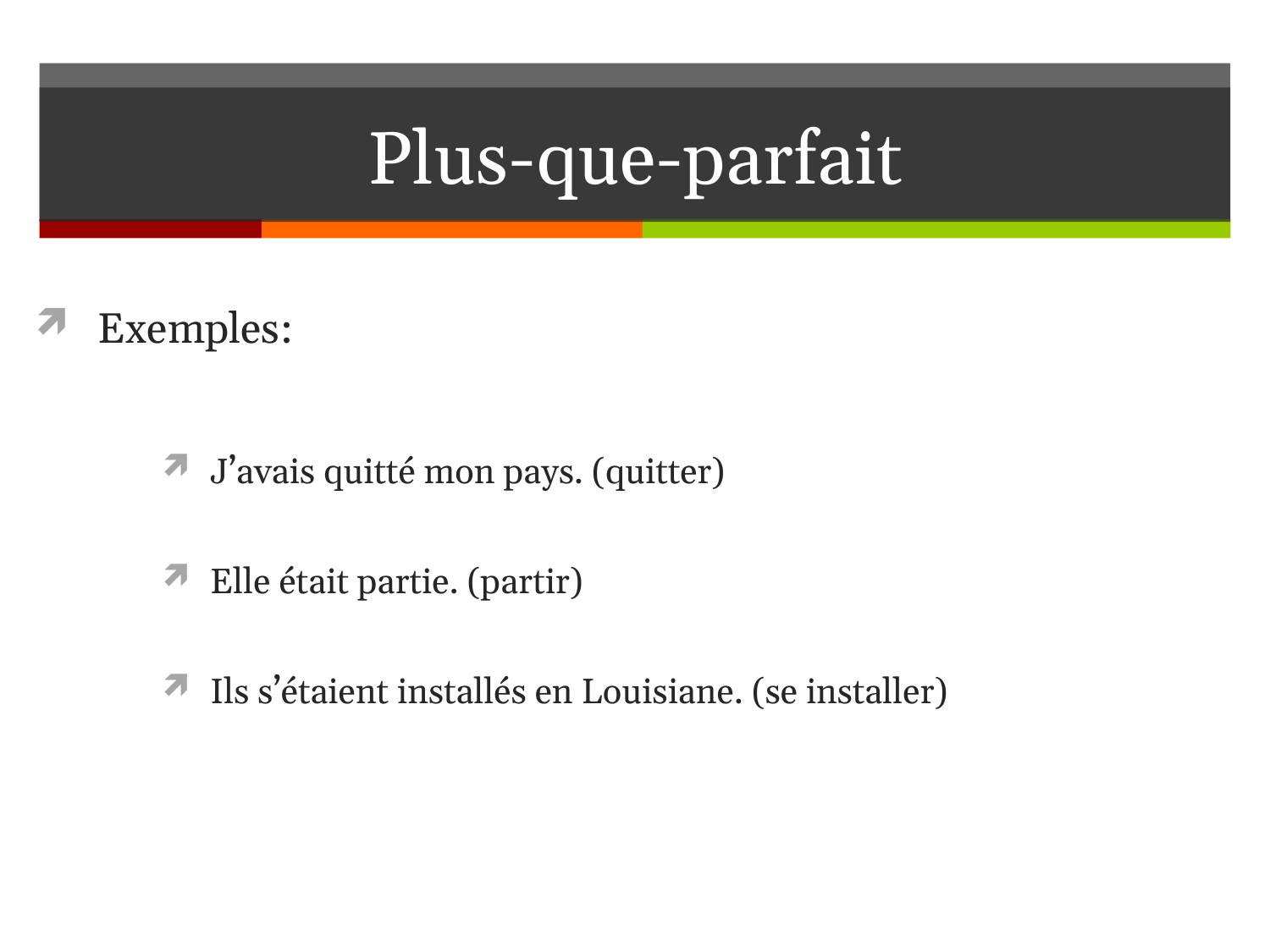

# Plus-que-parfait
Exemples:

J’avais quitté mon pays. (quitter)

Elle était partie. (partir)

Ils s’étaient installés en Louisiane. (se installer)